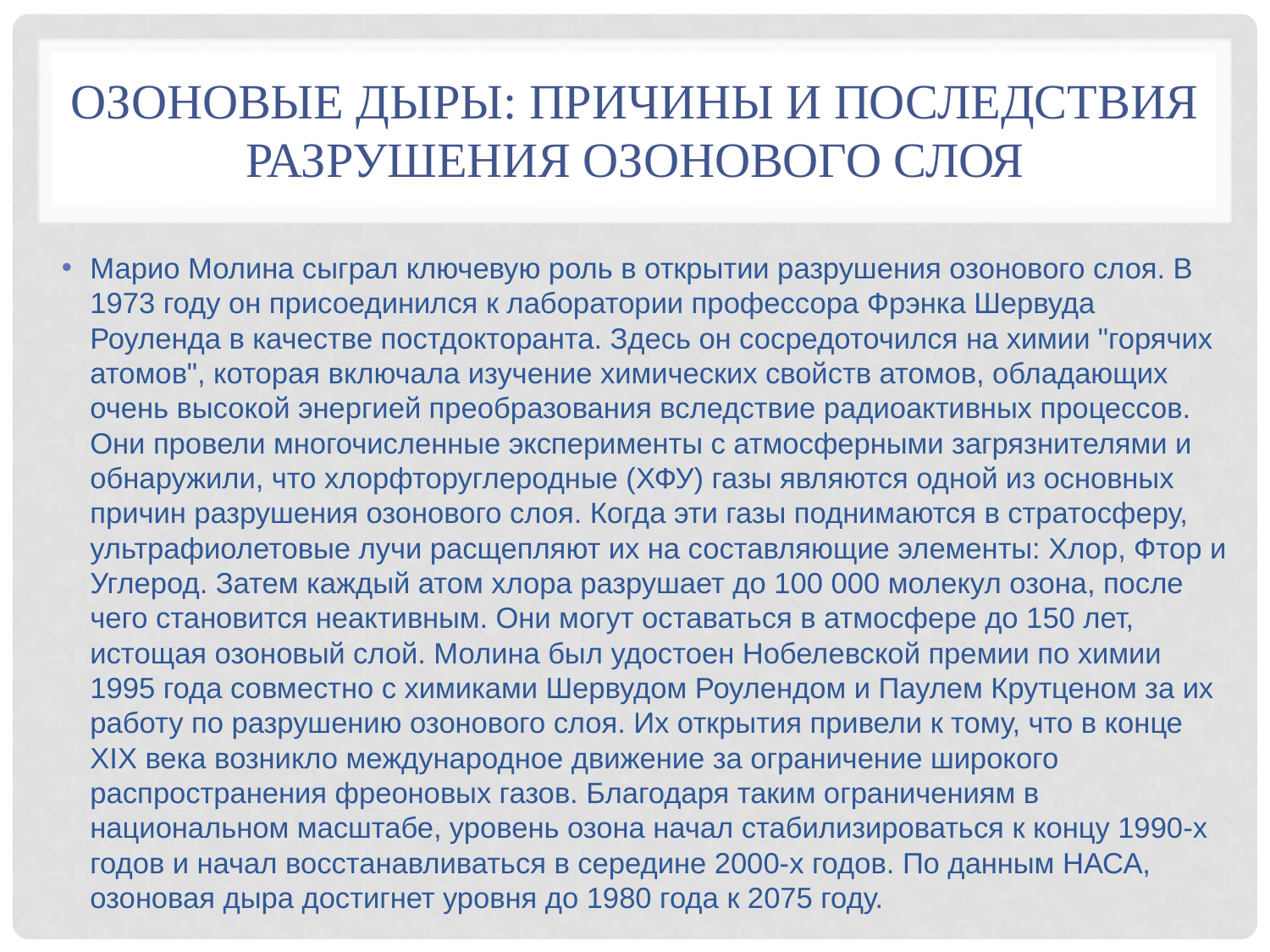

# Озоновые дыры: причины и последствия разрушения озонового слоя
Марио Молина сыграл ключевую роль в открытии разрушения озонового слоя. В 1973 году он присоединился к лаборатории профессора Фрэнка Шервуда Роуленда в качестве постдокторанта. Здесь он сосредоточился на химии "горячих атомов", которая включала изучение химических свойств атомов, обладающих очень высокой энергией преобразования вследствие радиоактивных процессов. Они провели многочисленные эксперименты с атмосферными загрязнителями и обнаружили, что хлорфторуглеродные (ХФУ) газы являются одной из основных причин разрушения озонового слоя. Когда эти газы поднимаются в стратосферу, ультрафиолетовые лучи расщепляют их на составляющие элементы: Хлор, Фтор и Углерод. Затем каждый атом хлора разрушает до 100 000 молекул озона, после чего становится неактивным. Они могут оставаться в атмосфере до 150 лет, истощая озоновый слой. Молина был удостоен Нобелевской премии по химии 1995 года совместно с химиками Шервудом Роулендом и Паулем Крутценом за их работу по разрушению озонового слоя. Их открытия привели к тому, что в конце XIX века возникло международное движение за ограничение широкого распространения фреоновых газов. Благодаря таким ограничениям в национальном масштабе, уровень озона начал стабилизироваться к концу 1990-х годов и начал восстанавливаться в середине 2000-х годов. По данным НАСА, озоновая дыра достигнет уровня до 1980 года к 2075 году.